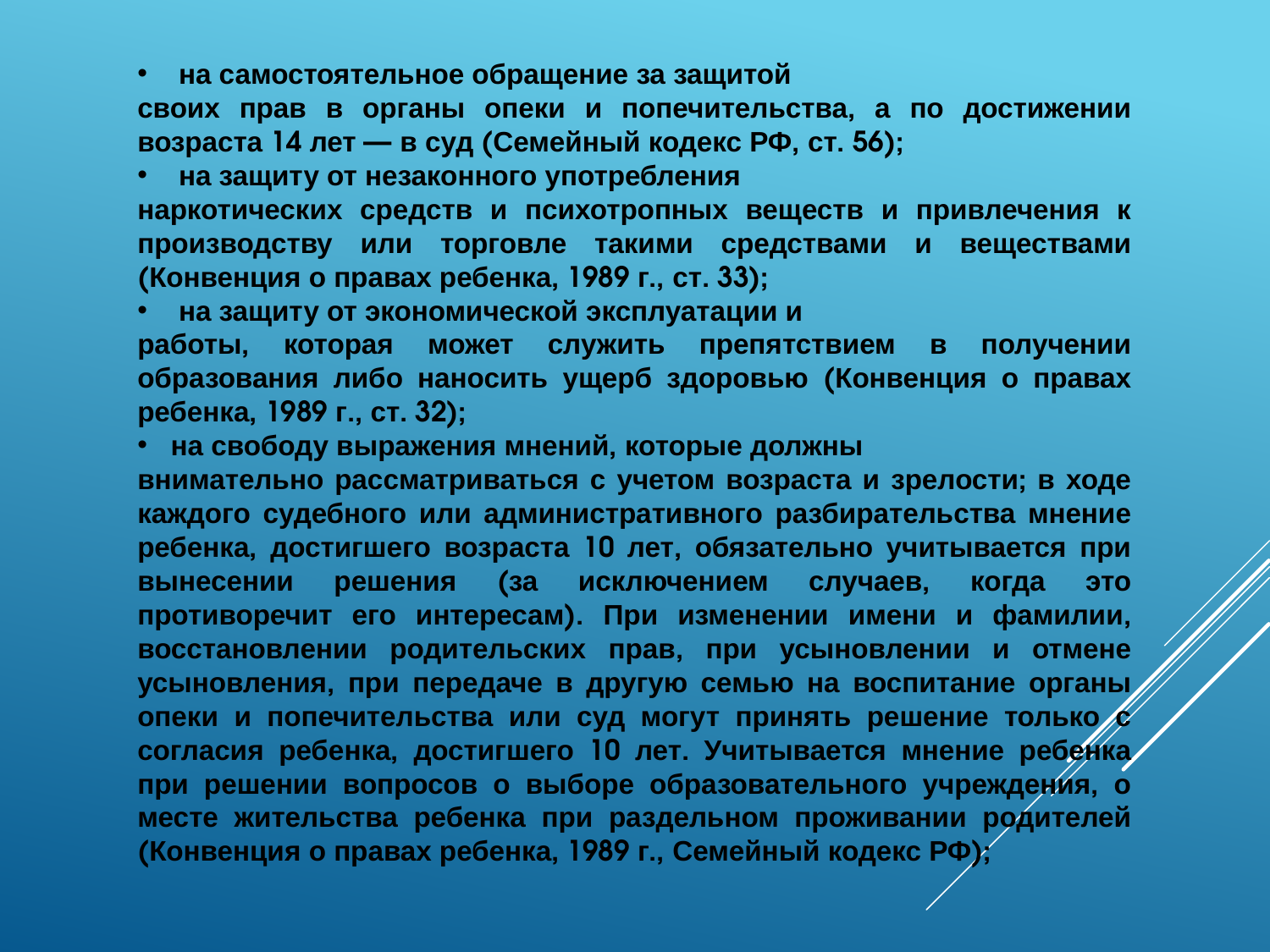

на самостоятельное обращение за защитой
своих прав в органы опеки и попечительства, а по достижении возраста 14 лет — в суд (Семейный кодекс РФ, ст. 56);
    на защиту от незаконного употребления
наркотических средств и психотропных веществ и привлечения к производству или торговле такими средствами и веществами (Конвенция о правах ребенка, 1989 г., ст. 33);
    на защиту от экономической эксплуатации и
работы, которая может служить препятствием в получении образования либо наносить ущерб здоровью (Конвенция о правах ребенка, 1989 г., ст. 32);
   на свободу выражения мнений, которые должны
внимательно рассматриваться с учетом возраста и зрелости; в ходе каждого судебного или административного разбирательства мнение ребенка, достигшего возраста 10 лет, обязательно учитывается при вынесении решения (за исключением случаев, когда это противоречит его интересам). При изменении имени и фамилии, восстановлении родительских прав, при усыновлении и отмене усыновления, при передаче в другую семью на воспитание органы опеки и попечительства или суд могут принять решение только с согласия ребенка, достигшего 10 лет. Учитывается мнение ребенка при решении вопросов о выборе образовательного учреждения, о месте жительства ребенка при раздельном проживании родителей (Конвенция о правах ребенка, 1989 г., Семейный кодекс РФ);